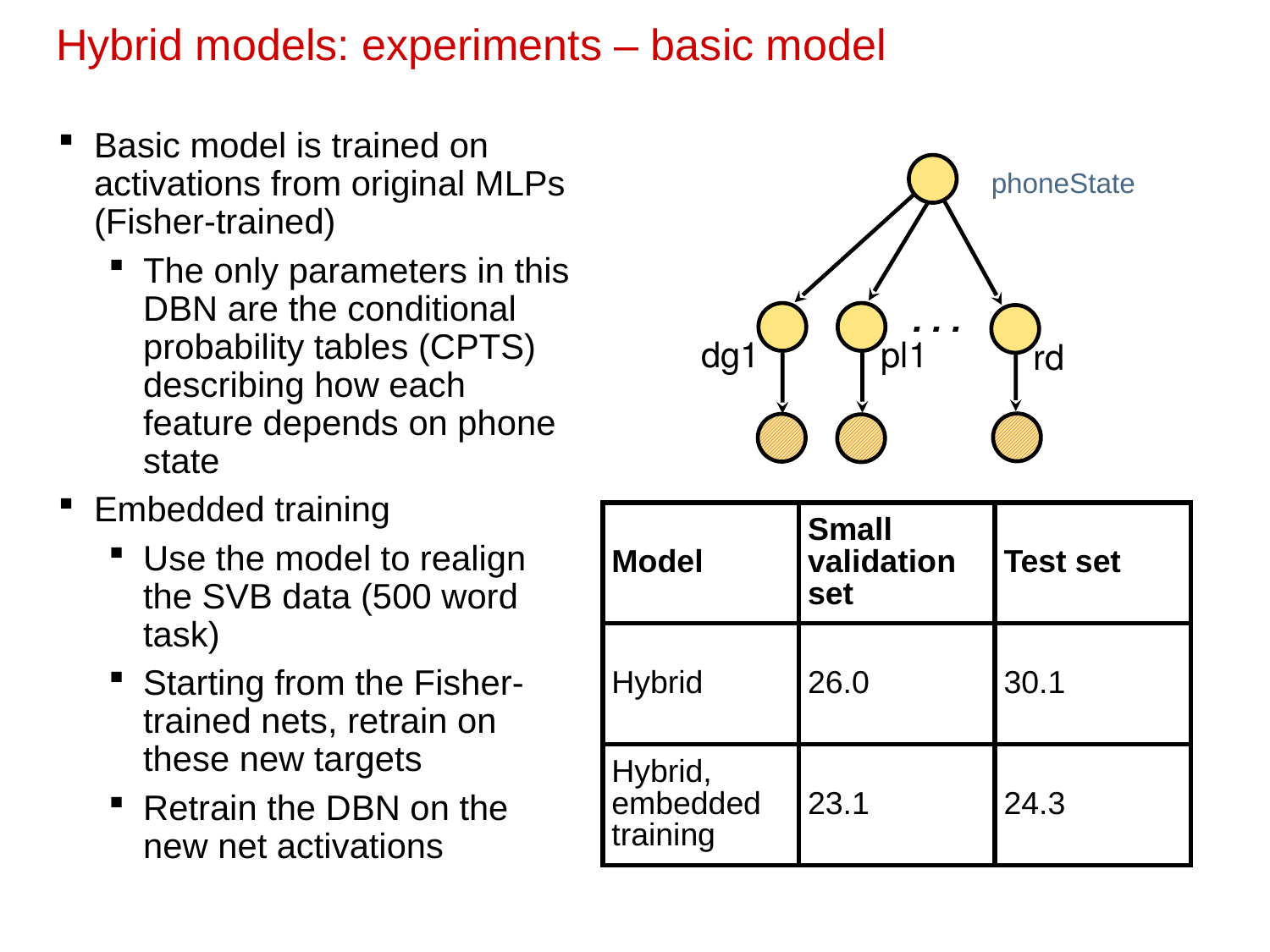

# Hybrid models: experiments – basic model
Basic model is trained on activations from original MLPs (Fisher-trained)
The only parameters in this DBN are the conditional probability tables (CPTS) describing how each feature depends on phone state
Embedded training
Use the model to realign the SVB data (500 word task)
Starting from the Fisher-trained nets, retrain on these new targets
Retrain the DBN on the new net activations

phoneState

. . .

dg1
pl1
rd

| Model | Small validation set | Test set |
| --- | --- | --- |
| Hybrid | 26.0 | 30.1 |
| Hybrid, embedded training | 23.1 | 24.3 |